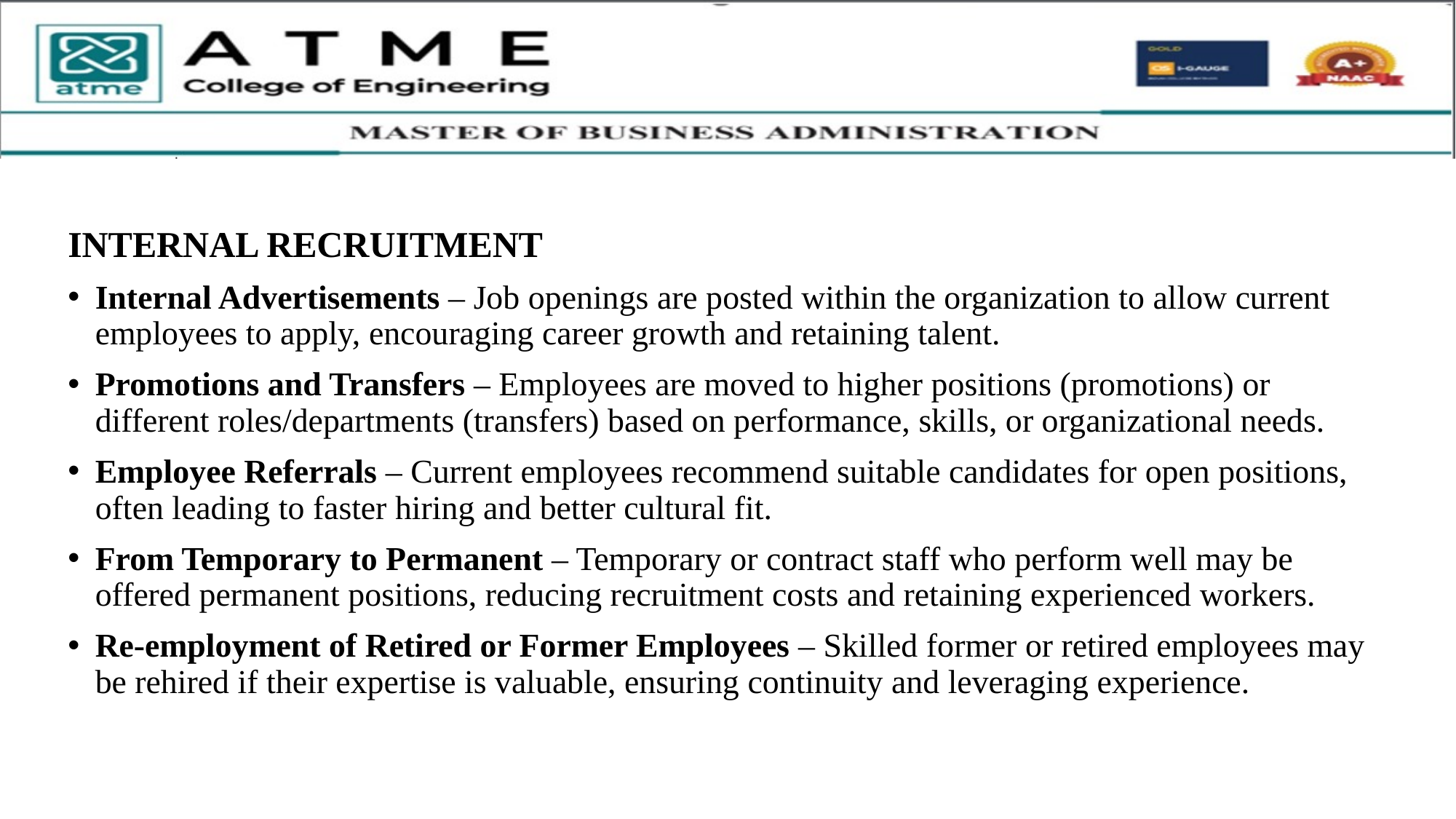

INTERNAL RECRUITMENT
Internal Advertisements – Job openings are posted within the organization to allow current employees to apply, encouraging career growth and retaining talent.
Promotions and Transfers – Employees are moved to higher positions (promotions) or different roles/departments (transfers) based on performance, skills, or organizational needs.
Employee Referrals – Current employees recommend suitable candidates for open positions, often leading to faster hiring and better cultural fit.
From Temporary to Permanent – Temporary or contract staff who perform well may be offered permanent positions, reducing recruitment costs and retaining experienced workers.
Re-employment of Retired or Former Employees – Skilled former or retired employees may be rehired if their expertise is valuable, ensuring continuity and leveraging experience.